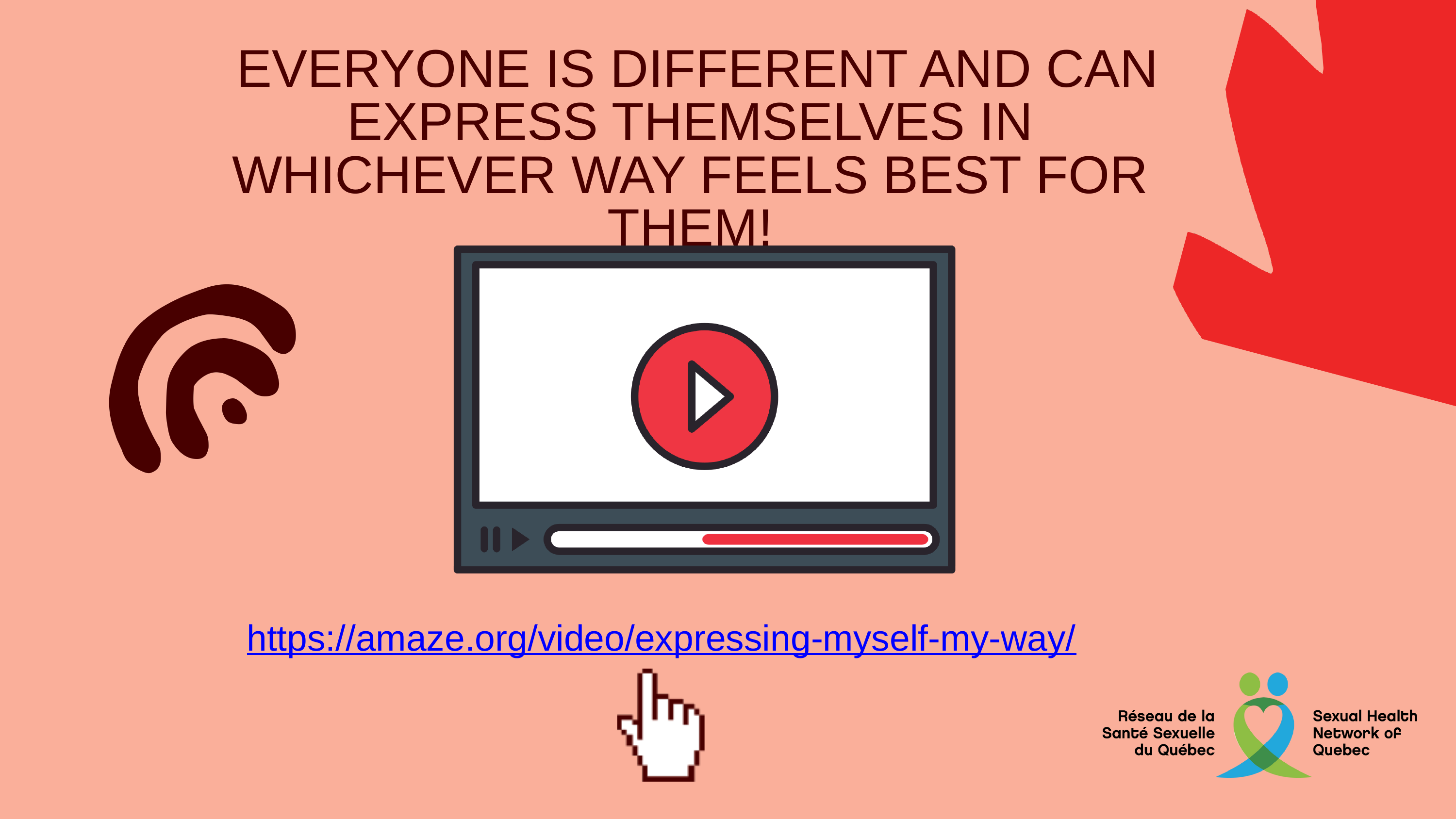

EVERYONE IS DIFFERENT AND CAN EXPRESS THEMSELVES IN WHICHEVER WAY FEELS BEST FOR THEM!

https://amaze.org/video/expressing-myself-my-way/